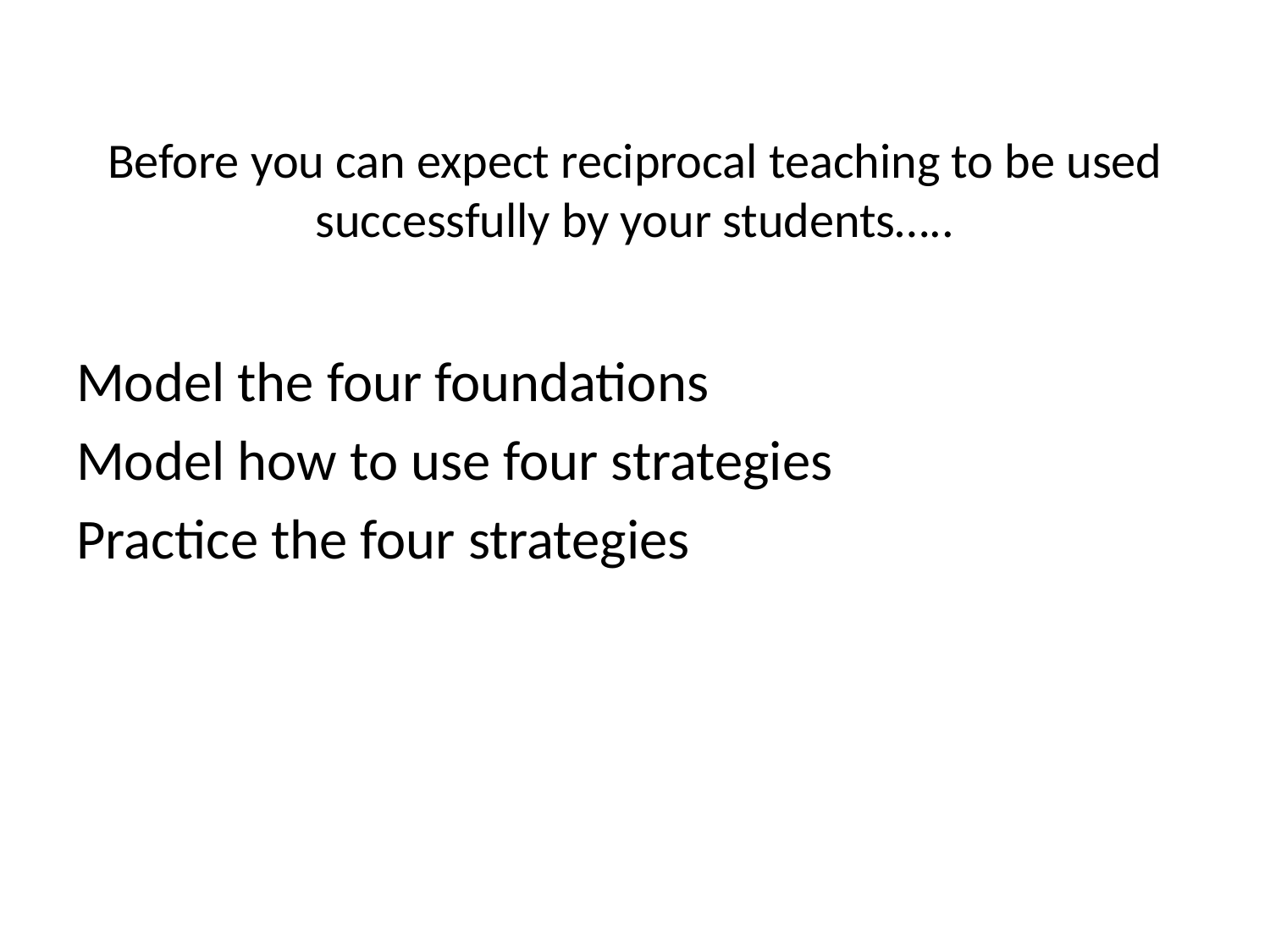

# Before you can expect reciprocal teaching to be used successfully by your students…..
Model the four foundations
Model how to use four strategies
Practice the four strategies